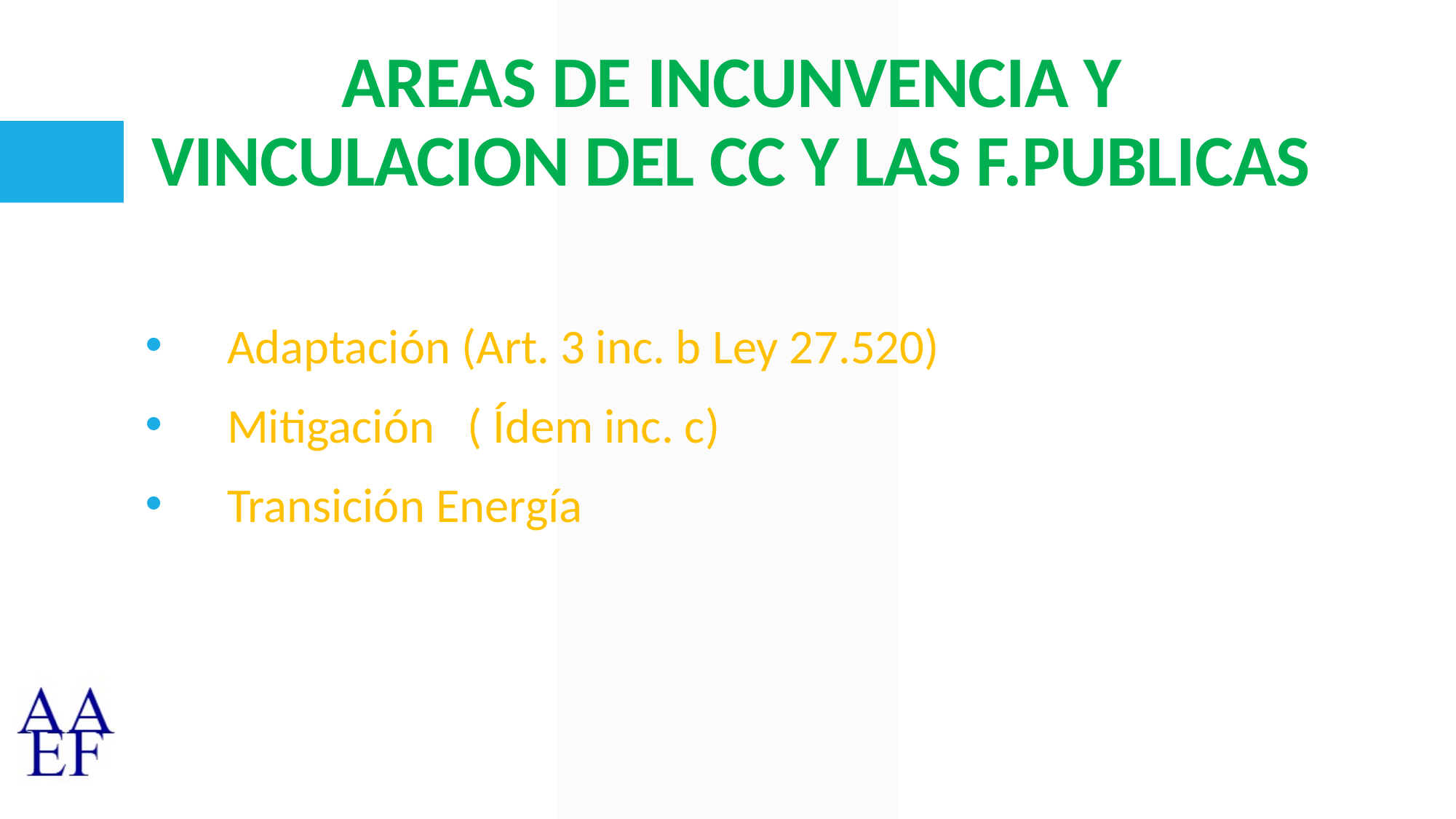

# AREAS DE INCUNVENCIA Y VINCULACION DEL CC Y LAS F.PUBLICAS

Adaptación (Art. 3 inc. b Ley 27.520)
Mitigación   ( Ídem inc. c)
Transición Energía